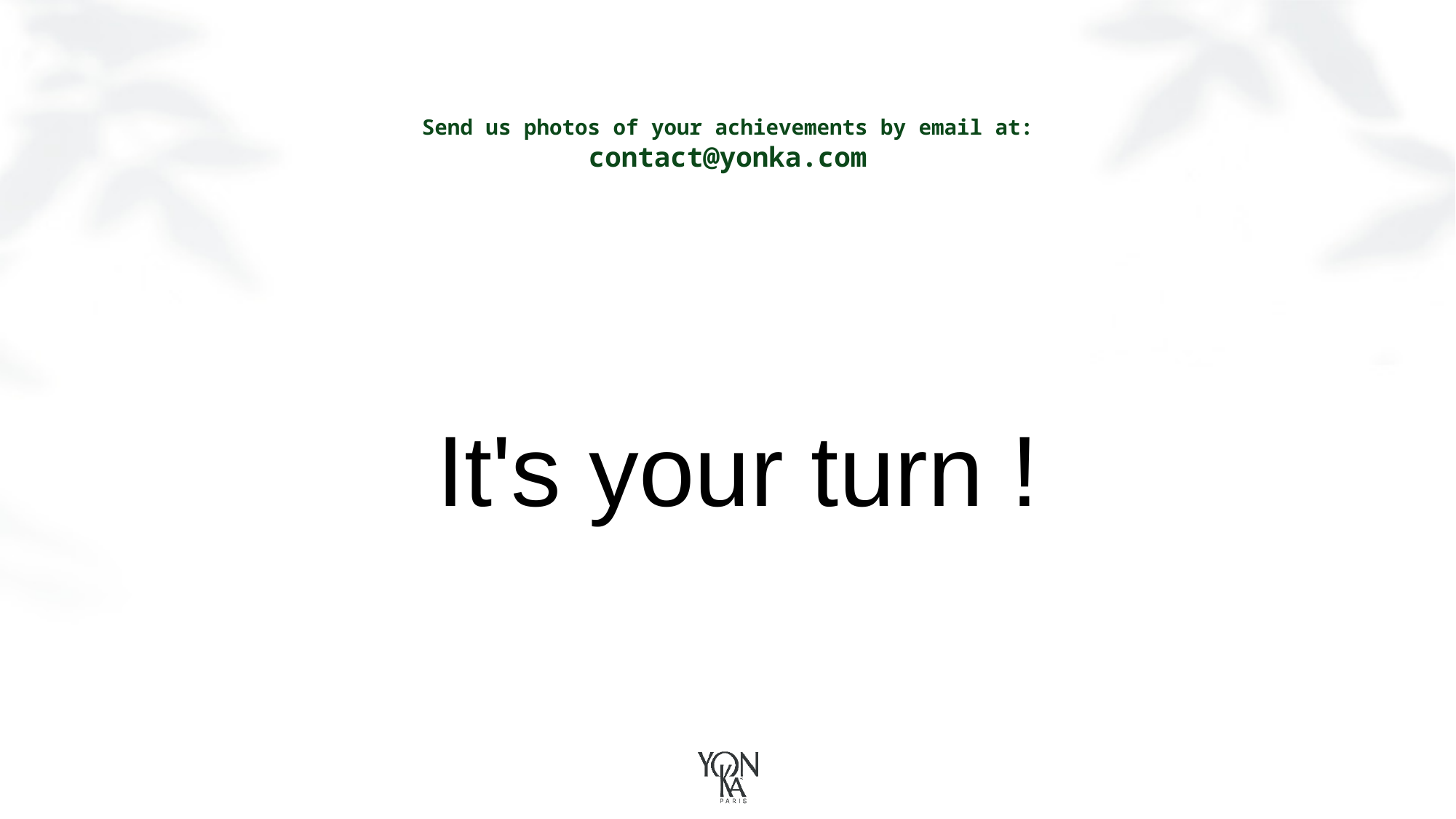

Send us photos of your achievements by email at: contact@yonka.com
It's your turn !